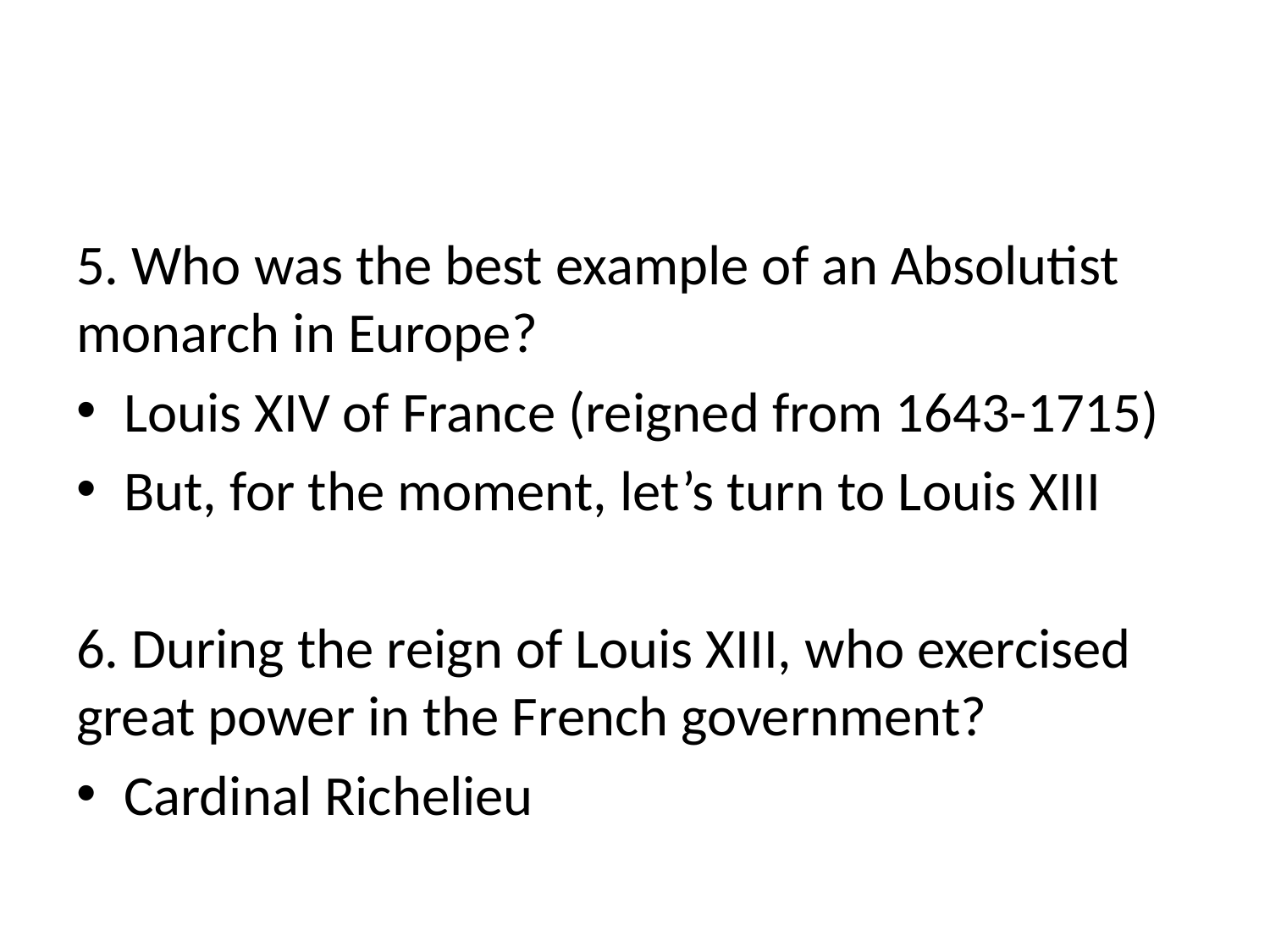

#
5. Who was the best example of an Absolutist monarch in Europe?
Louis XIV of France (reigned from 1643-1715)
But, for the moment, let’s turn to Louis XIII

6. During the reign of Louis XIII, who exercised great power in the French government?
Cardinal Richelieu